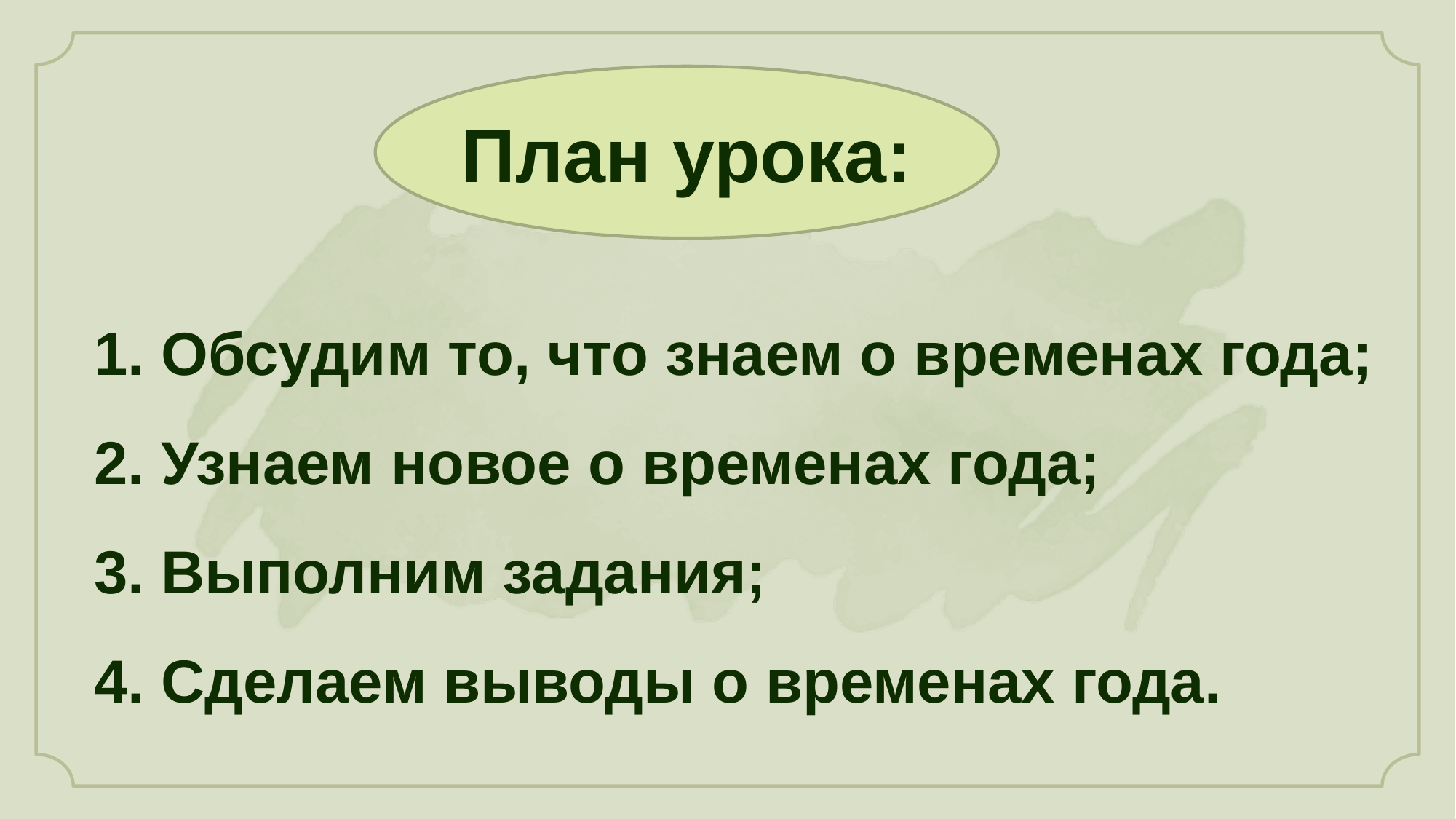

План урока:
1. Обсудим то, что знаем о временах года;
2. Узнаем новое о временах года;
3. Выполним задания;
4. Сделаем выводы о временах года.